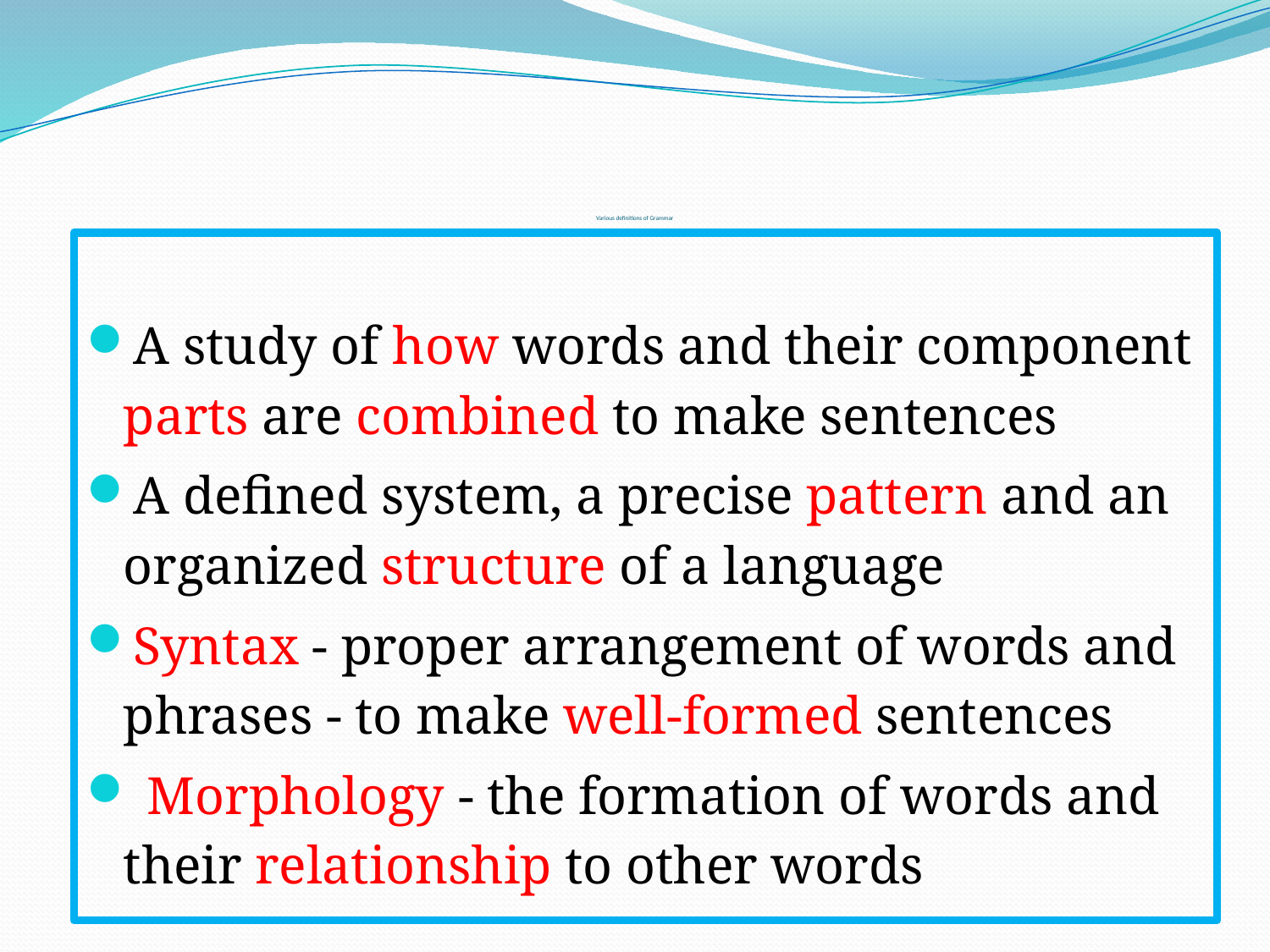

# Various definitions of Grammar

A study of how words and their component parts are combined to make sentences
A defined system, a precise pattern and an organized structure of a language
Syntax - proper arrangement of words and phrases - to make well-formed sentences
 Morphology - the formation of words and their relationship to other words